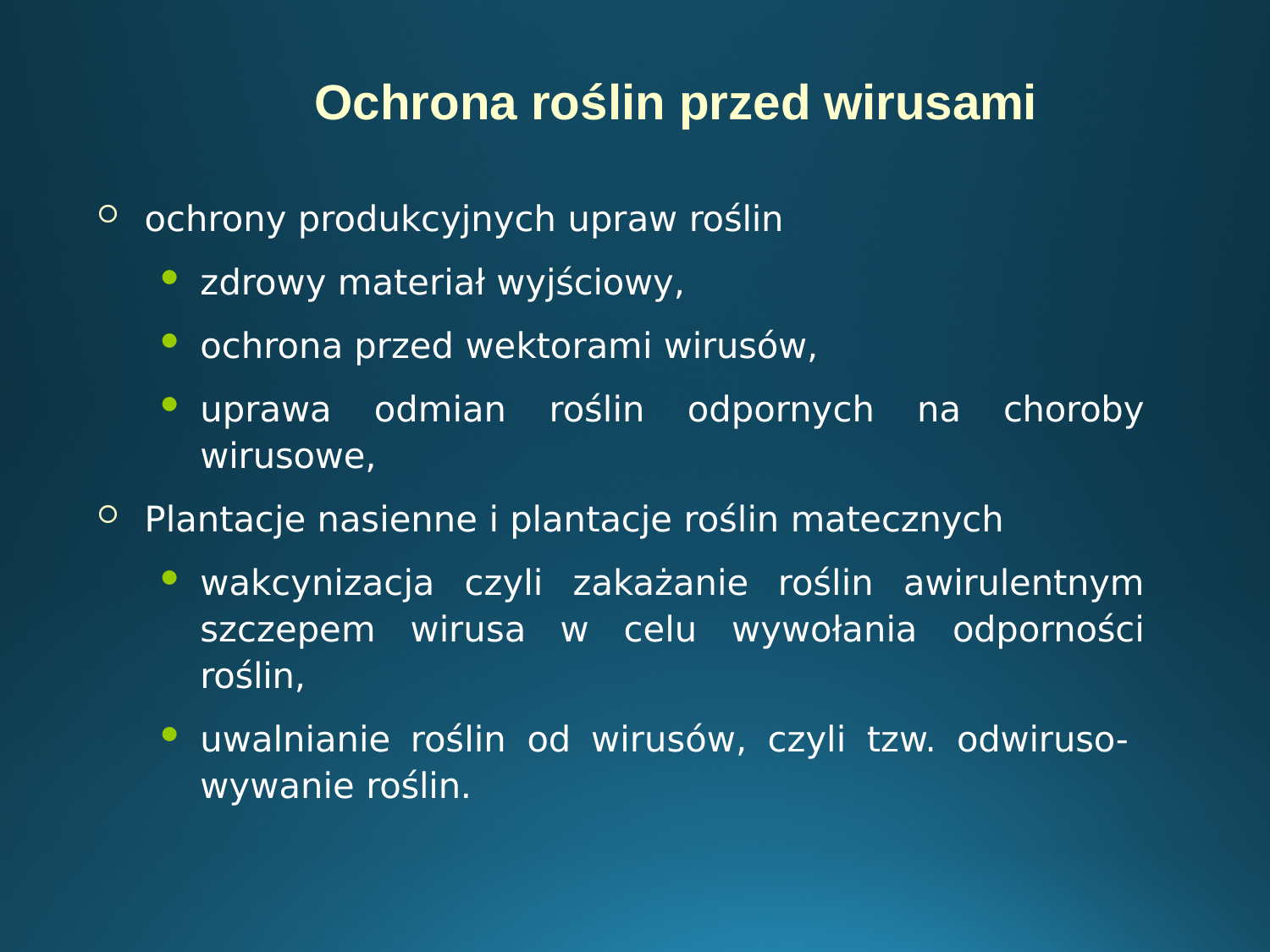

# Ochrona roślin przed wirusami
ochrony produkcyjnych upraw roślin
zdrowy materiał wyjściowy,
ochrona przed wektorami wirusów,
uprawa  odmian   roślin   odpornych  na  choroby wirusowe,
Plantacje nasienne i plantacje roślin matecznych
wakcynizacja  czyli  zakażanie  roślin  awirulentnym szczepem  wirusa  w  celu  wywołania  odporności roślin,
uwalnianie roślin  od wirusów,  czyli  tzw.  odwiruso-
wywanie roślin.